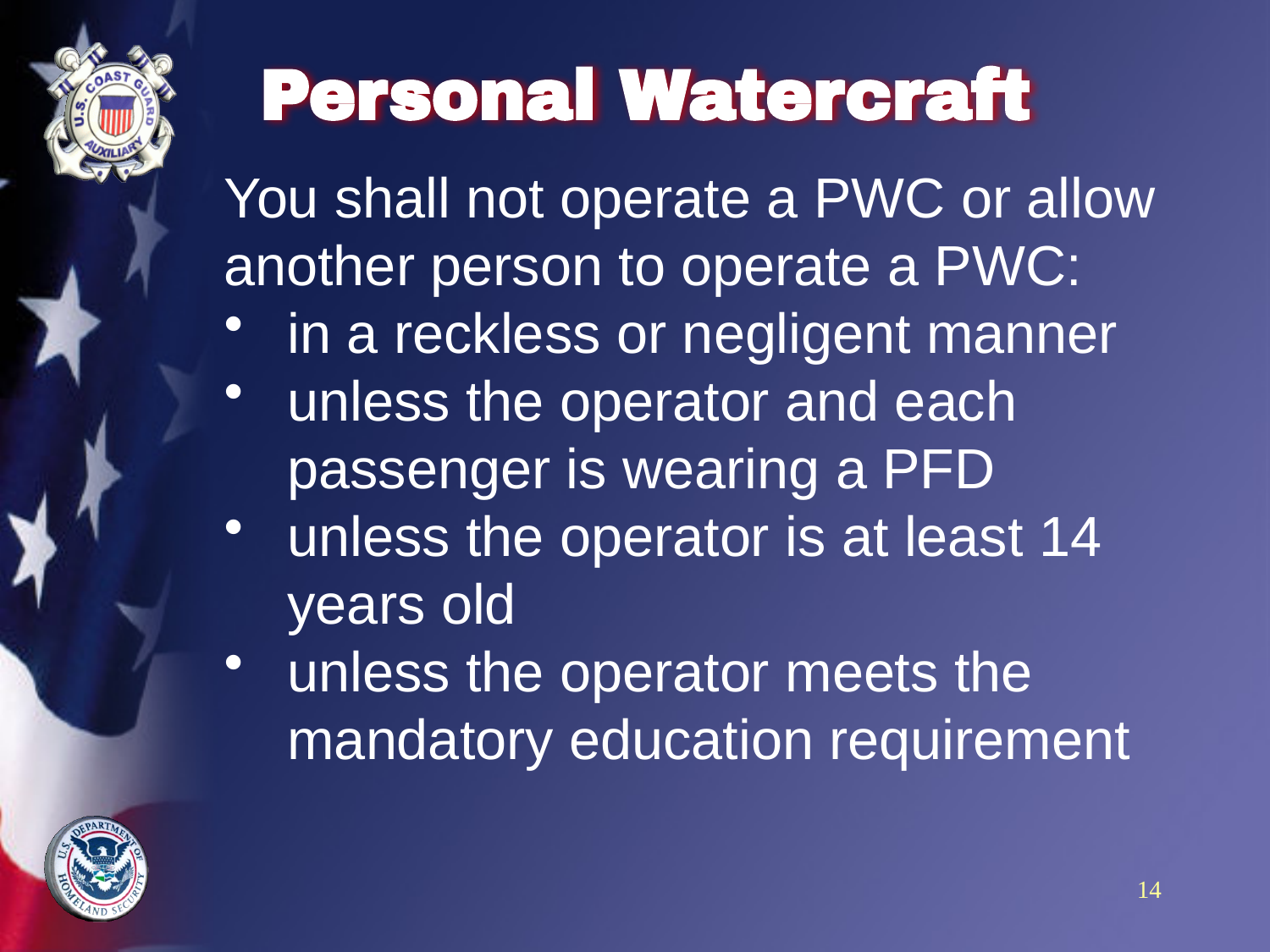

# Personal Watercraft
You shall not operate a PWC or allow another person to operate a PWC:
in a reckless or negligent manner
unless the operator and each passenger is wearing a PFD
unless the operator is at least 14 years old
unless the operator meets the mandatory education requirement
14